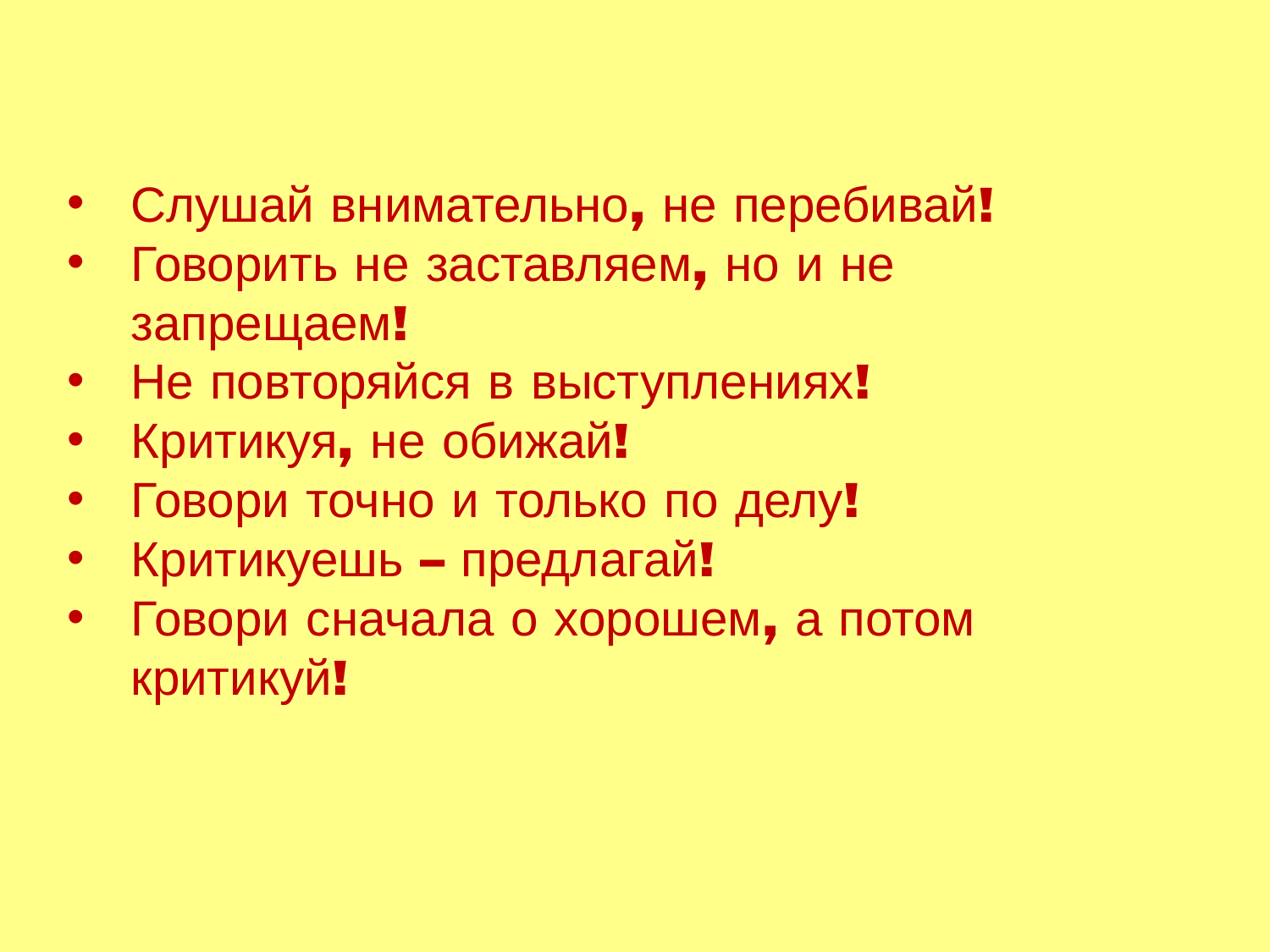

Слушай внимательно, не перебивай!
Говорить не заставляем, но и не запрещаем!
Не повторяйся в выступлениях!
Критикуя, не обижай!
Говори точно и только по делу!
Критикуешь – предлагай!
Говори сначала о хорошем, а потом критикуй!